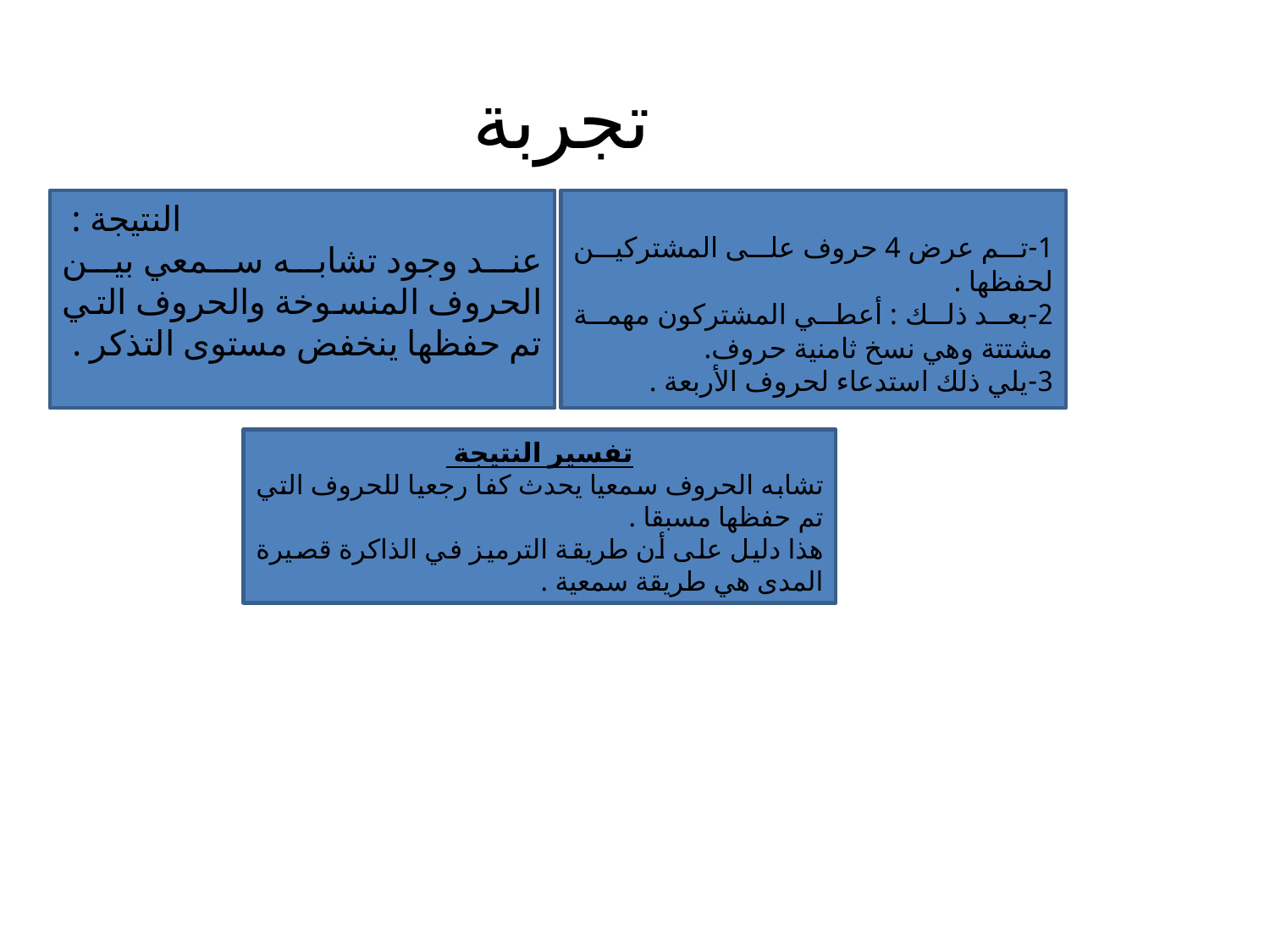

تجربة
النتيجة :
عند وجود تشابه سمعي بين الحروف المنسوخة والحروف التي تم حفظها ينخفض مستوى التذكر .

1-تم عرض 4 حروف على المشتركين لحفظها .
2-بعد ذلك : أعطي المشتركون مهمة مشتتة وهي نسخ ثامنية حروف.
3-يلي ذلك استدعاء لحروف الأربعة .
تفسير النتيجة
تشابه الحروف سمعيا يحدث كفا رجعيا للحروف التي تم حفظها مسبقا .
هذا دليل على أن طريقة الترميز في الذاكرة قصيرة المدى هي طريقة سمعية .